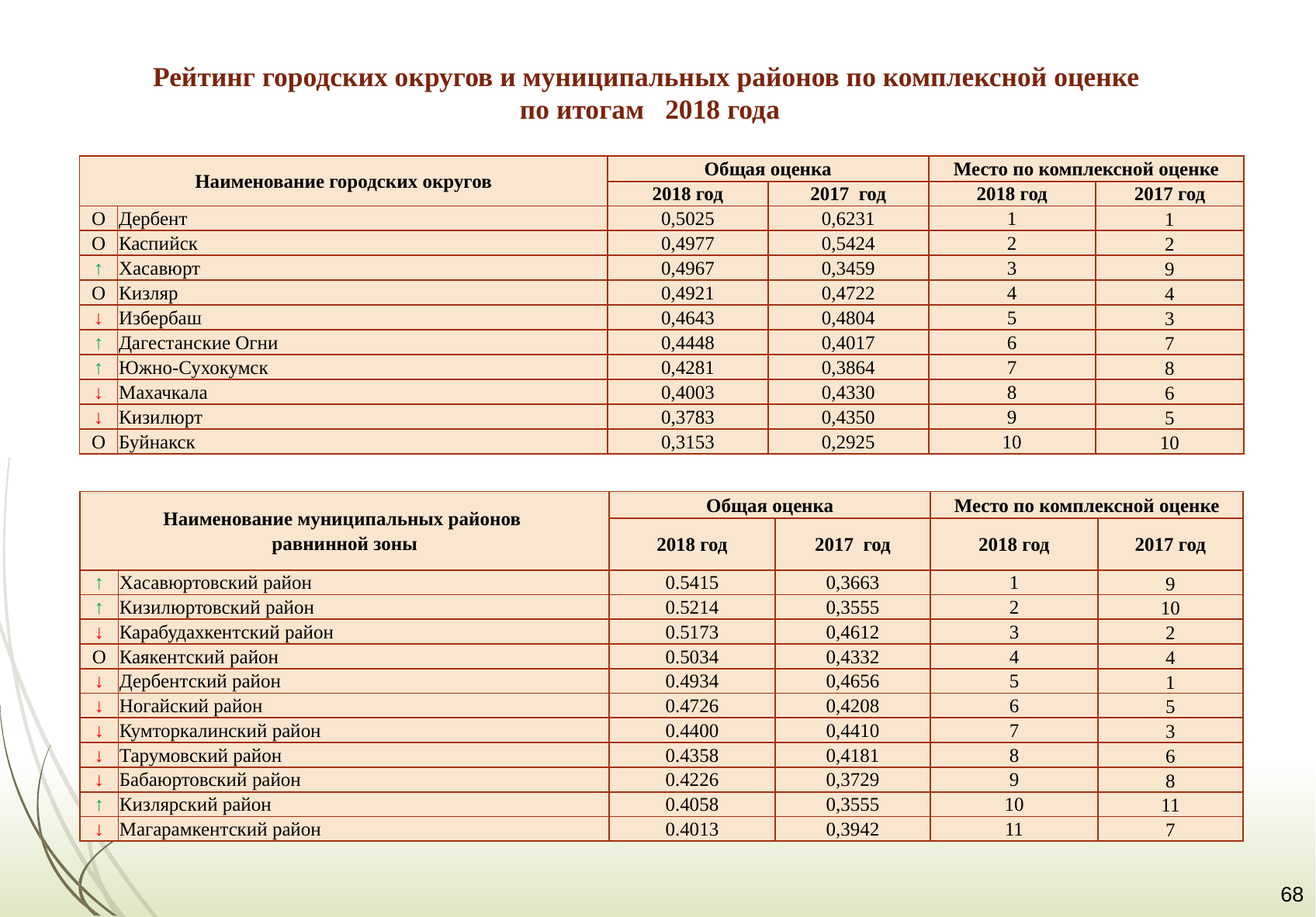

Рейтинг городских округов и муниципальных районов по комплексной оценке
по итогам   2018 года
| Наименование городских округов |  | Общая оценка |  | Место по комплексной оценке |  |
| --- | --- | --- | --- | --- | --- |
|  |  | 2018 год | 2017 год | 2018 год | 2017 год |
| О | Дербент | 0,5025 | 0,6231 | 1 | 1 |
| О | Каспийск | 0,4977 | 0,5424 | 2 | 2 |
| ↑ | Хасавюрт | 0,4967 | 0,3459 | 3 | 9 |
| О | Кизляр | 0,4921 | 0,4722 | 4 | 4 |
| ↓ | Избербаш | 0,4643 | 0,4804 | 5 | 3 |
| ↑ | Дагестанские Огни | 0,4448 | 0,4017 | 6 | 7 |
| ↑ | Южно-Сухокумск | 0,4281 | 0,3864 | 7 | 8 |
| ↓ | Махачкала | 0,4003 | 0,4330 | 8 | 6 |
| ↓ | Кизилюрт | 0,3783 | 0,4350 | 9 | 5 |
| О | Буйнакск | 0,3153 | 0,2925 | 10 | 10 |
| Наименование муниципальных районов равнинной зоны |  | Общая оценка |  | Место по комплексной оценке |  |
| --- | --- | --- | --- | --- | --- |
|  |  | 2018 год | 2017 год | 2018 год | 2017 год |
| ↑ | Хасавюртовский район | 0.5415 | 0,3663 | 1 | 9 |
| ↑ | Кизилюртовский район | 0.5214 | 0,3555 | 2 | 10 |
| ↓ | Карабудахкентский район | 0.5173 | 0,4612 | 3 | 2 |
| О | Каякентский район | 0.5034 | 0,4332 | 4 | 4 |
| ↓ | Дербентский район | 0.4934 | 0,4656 | 5 | 1 |
| ↓ | Ногайский район | 0.4726 | 0,4208 | 6 | 5 |
| ↓ | Кумторкалинский район | 0.4400 | 0,4410 | 7 | 3 |
| ↓ | Тарумовский район | 0.4358 | 0,4181 | 8 | 6 |
| ↓ | Бабаюртовский район | 0.4226 | 0,3729 | 9 | 8 |
| ↑ | Кизлярский район | 0.4058 | 0,3555 | 10 | 11 |
| ↓ | Магарамкентский район | 0.4013 | 0,3942 | 11 | 7 |
68